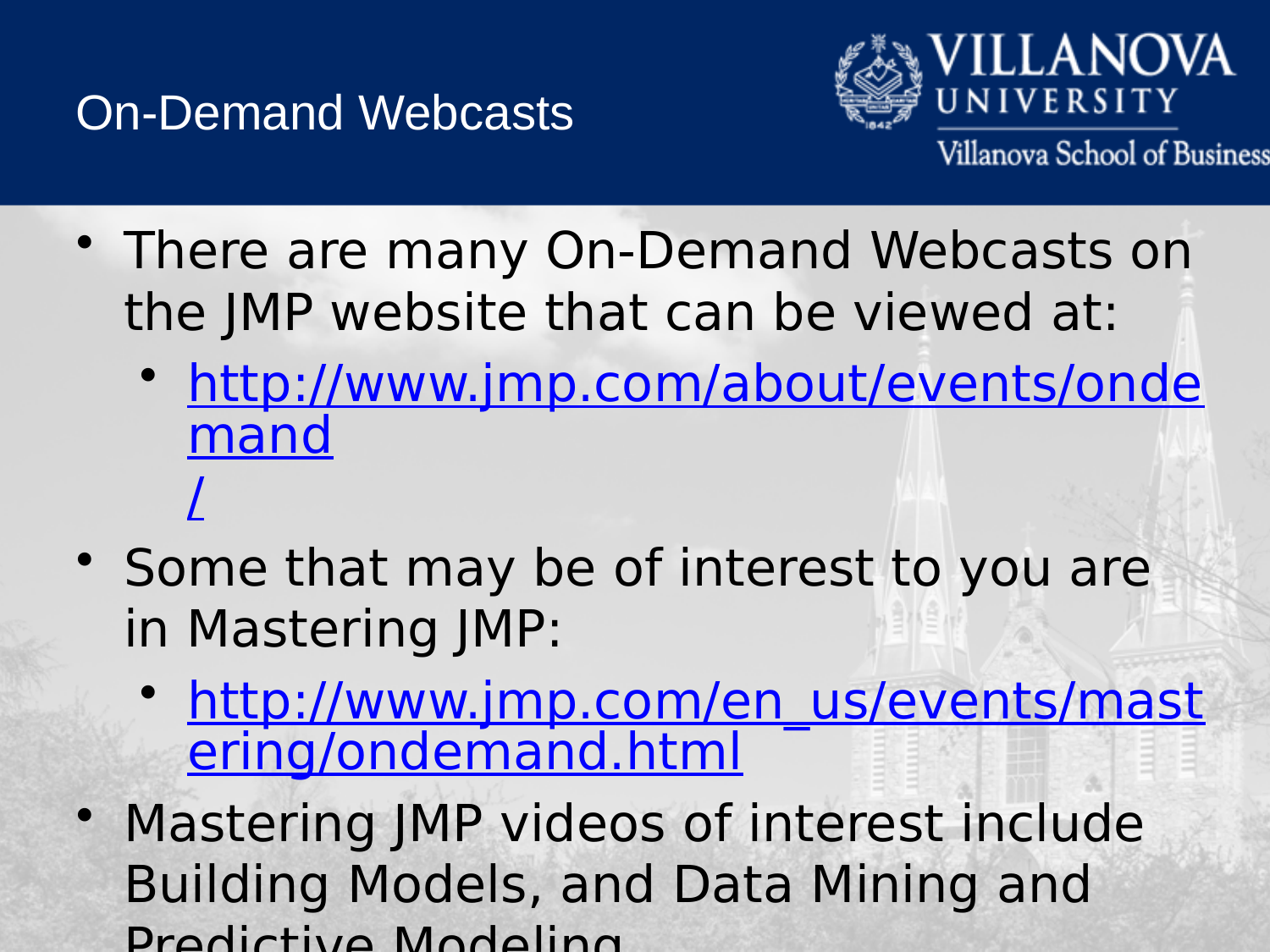

On-Demand Webcasts
There are many On-Demand Webcasts on the JMP website that can be viewed at:
http://www.jmp.com/about/events/ondemand/
Some that may be of interest to you are in Mastering JMP:
http://www.jmp.com/en_us/events/mastering/ondemand.html
Mastering JMP videos of interest include Building Models, and Data Mining and Predictive Modeling.